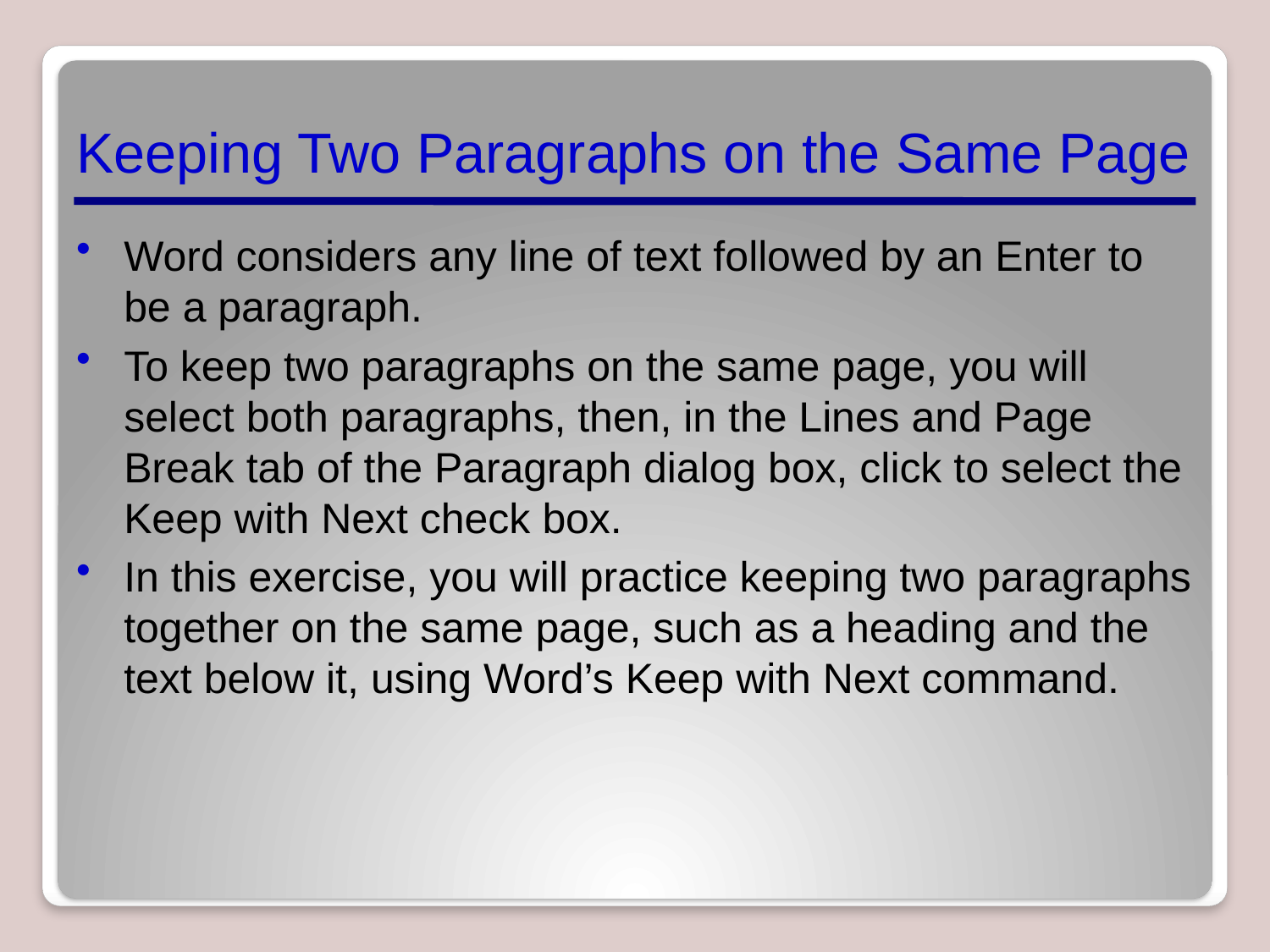

# Keeping Two Paragraphs on the Same Page
Word considers any line of text followed by an Enter to be a paragraph.
To keep two paragraphs on the same page, you will select both paragraphs, then, in the Lines and Page Break tab of the Paragraph dialog box, click to select the Keep with Next check box.
In this exercise, you will practice keeping two paragraphs together on the same page, such as a heading and the text below it, using Word’s Keep with Next command.